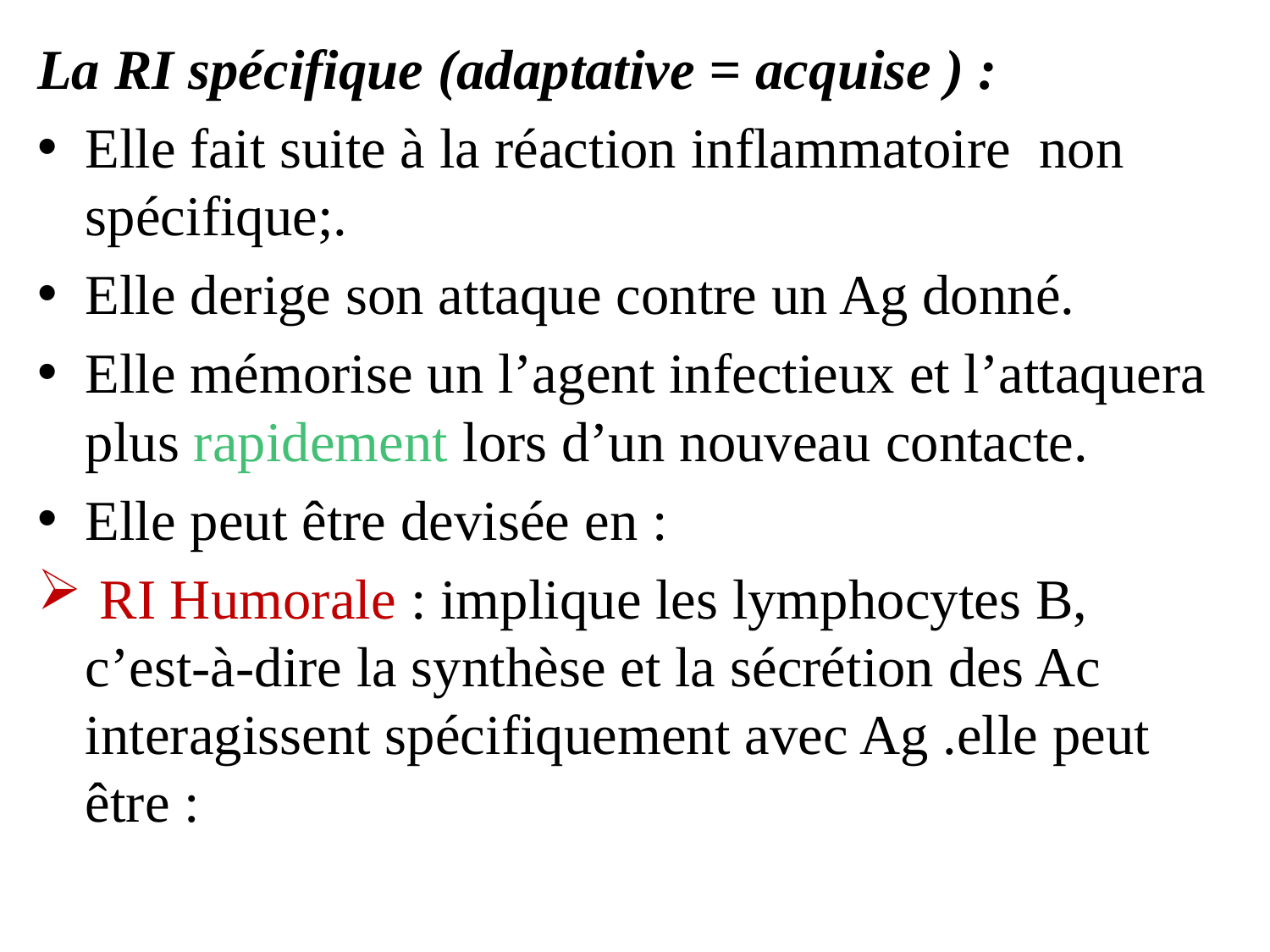

La RI spécifique (adaptative = acquise ) :
Elle fait suite à la réaction inflammatoire  non spécifique;.
Elle derige son attaque contre un Ag donné.
Elle mémorise un l’agent infectieux et l’attaquera plus rapidement lors d’un nouveau contacte.
Elle peut être devisée en :
 RI Humorale : implique les lymphocytes B, c’est-à-dire la synthèse et la sécrétion des Ac interagissent spécifiquement avec Ag .elle peut être :